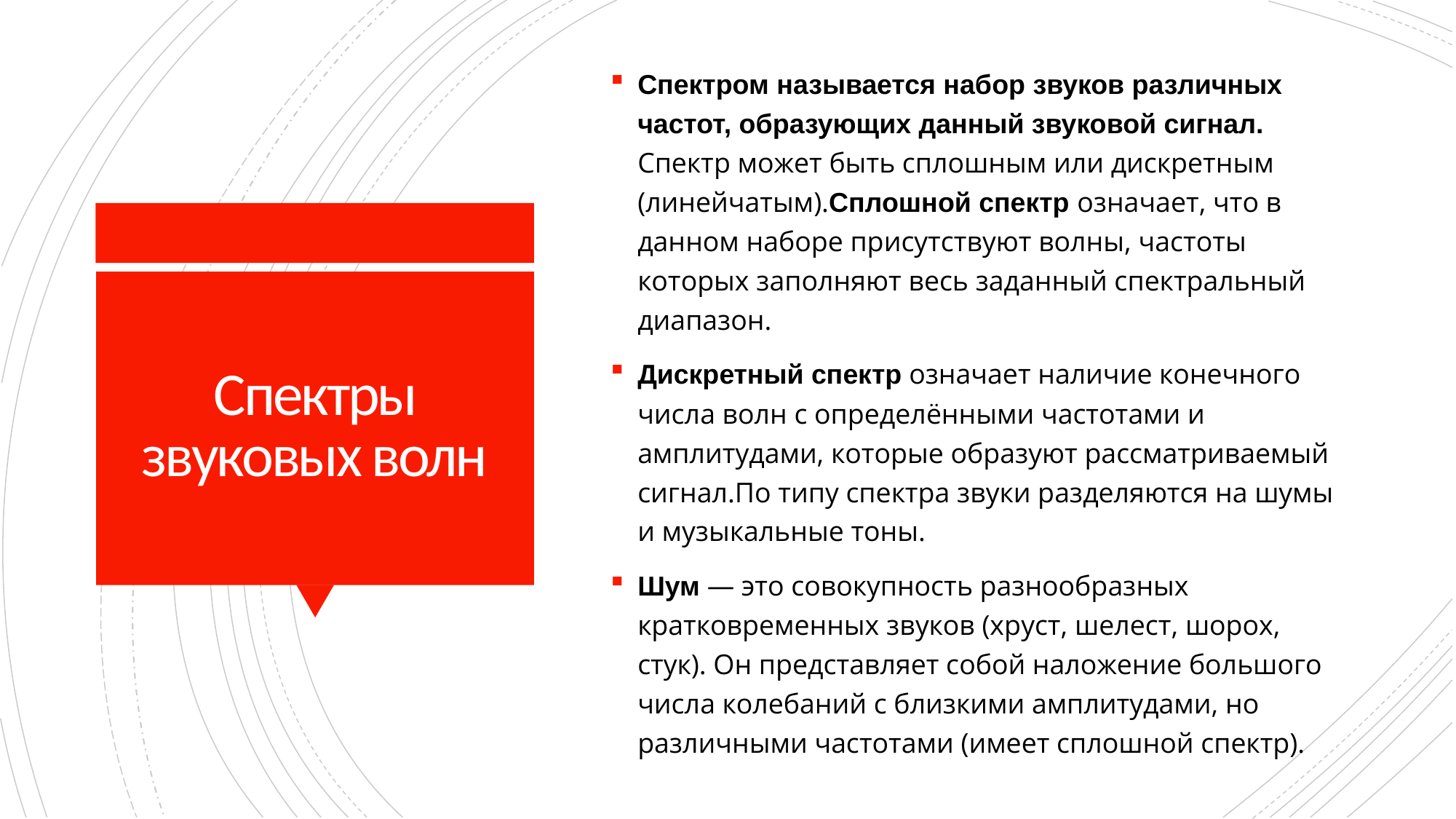

Спектром называется набор звуков различных частот, образующих данный звуковой сигнал. Спектр может быть сплошным или дискретным (линейчатым).Сплошной спектр означает, что в данном наборе присутствуют волны, частоты которых заполняют весь заданный спектральный диапазон.
Дискретный спектр означает наличие конечного числа волн с определёнными частотами и амплитудами, которые образуют рассматриваемый сигнал.По типу спектра звуки разделяются на шумы и музыкальные тоны.
Шум — это совокупность разнообразных кратковременных звуков (хруст, шелест, шорох, стук). Он представляет собой наложение большого числа колебаний с близкими амплитудами, но различными частотами (имеет сплошной спектр).
# Спектры звуковых волн